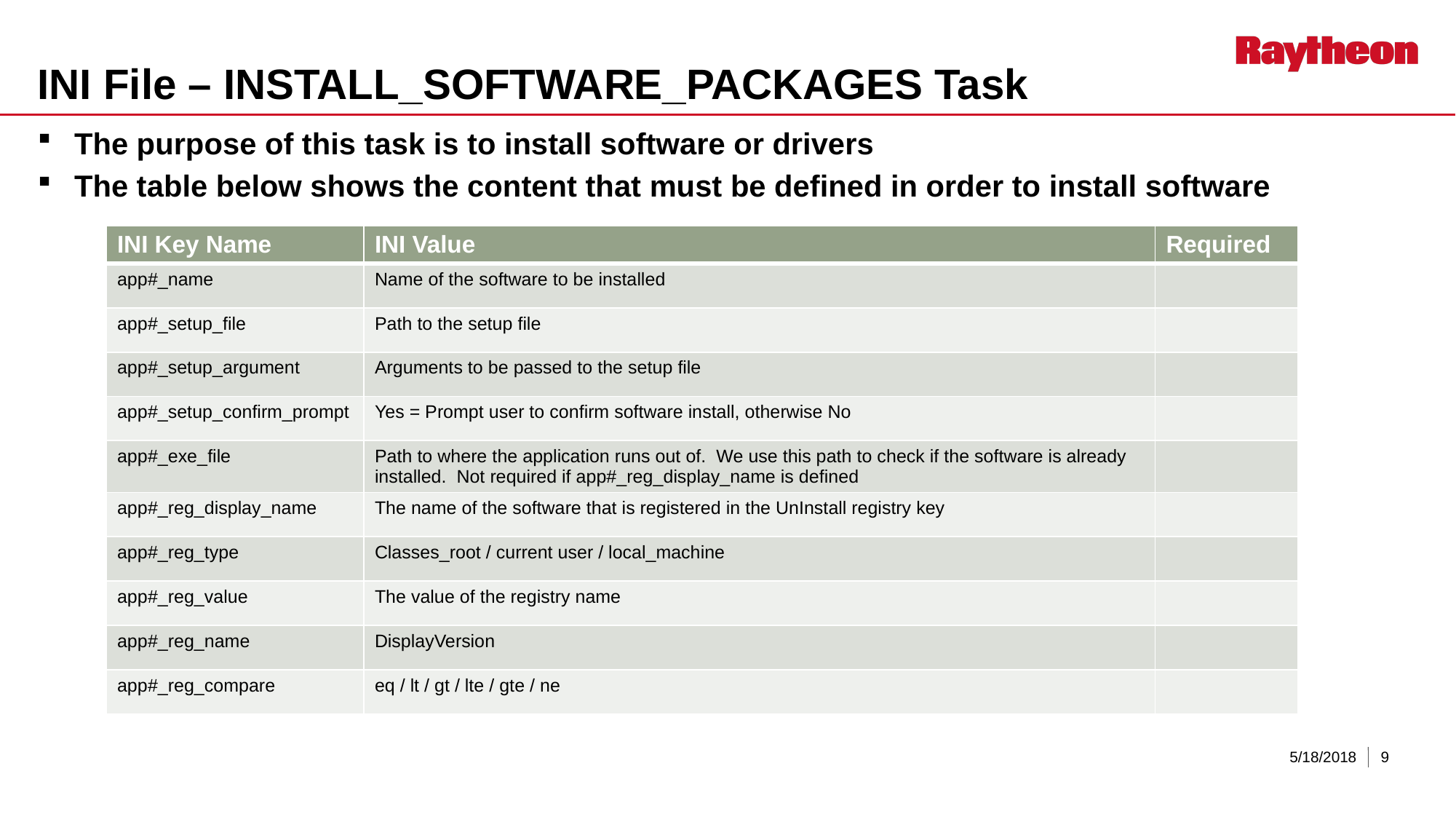

# INI File – INSTALL_SOFTWARE_PACKAGES Task
The purpose of this task is to install software or drivers
The table below shows the content that must be defined in order to install software
| INI Key Name | INI Value | Required |
| --- | --- | --- |
| app#\_name | Name of the software to be installed |  |
| app#\_setup\_file | Path to the setup file |  |
| app#\_setup\_argument | Arguments to be passed to the setup file |  |
| app#\_setup\_confirm\_prompt | Yes = Prompt user to confirm software install, otherwise No |  |
| app#\_exe\_file | Path to where the application runs out of. We use this path to check if the software is already installed. Not required if app#\_reg\_display\_name is defined |  |
| app#\_reg\_display\_name | The name of the software that is registered in the UnInstall registry key |  |
| app#\_reg\_type | Classes\_root / current user / local\_machine |  |
| app#\_reg\_value | The value of the registry name |  |
| app#\_reg\_name | DisplayVersion |  |
| app#\_reg\_compare | eq / lt / gt / lte / gte / ne |  |
5/18/2018
9